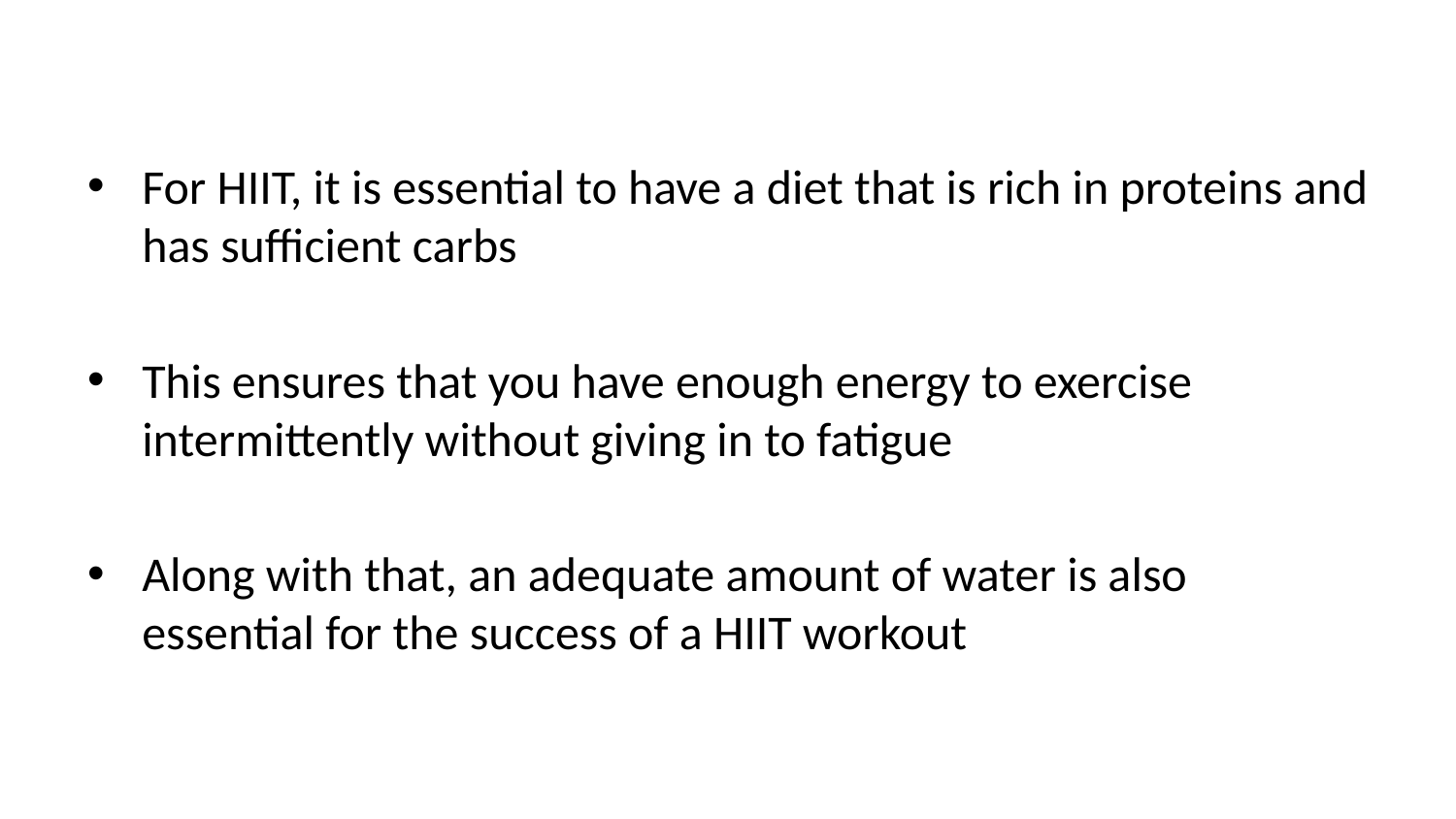

For HIIT, it is essential to have a diet that is rich in proteins and has sufficient carbs

This ensures that you have enough energy to exercise intermittently without giving in to fatigue

Along with that, an adequate amount of water is also essential for the success of a HIIT workout